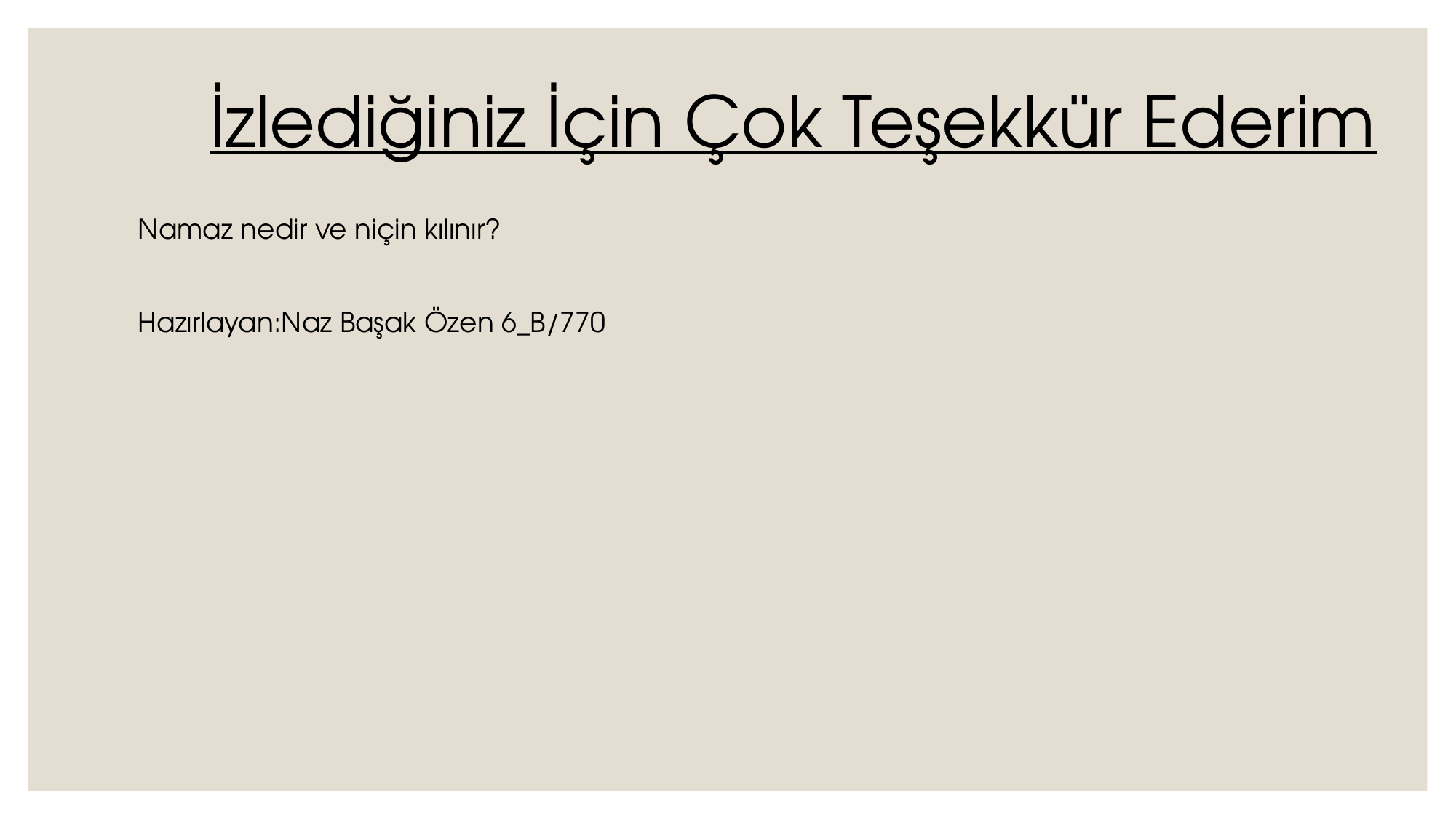

# İzlediğiniz İçin Çok Teşekkür Ederim
Namaz nedir ve niçin kılınır?

Hazırlayan:Naz Başak Özen 6_B/770